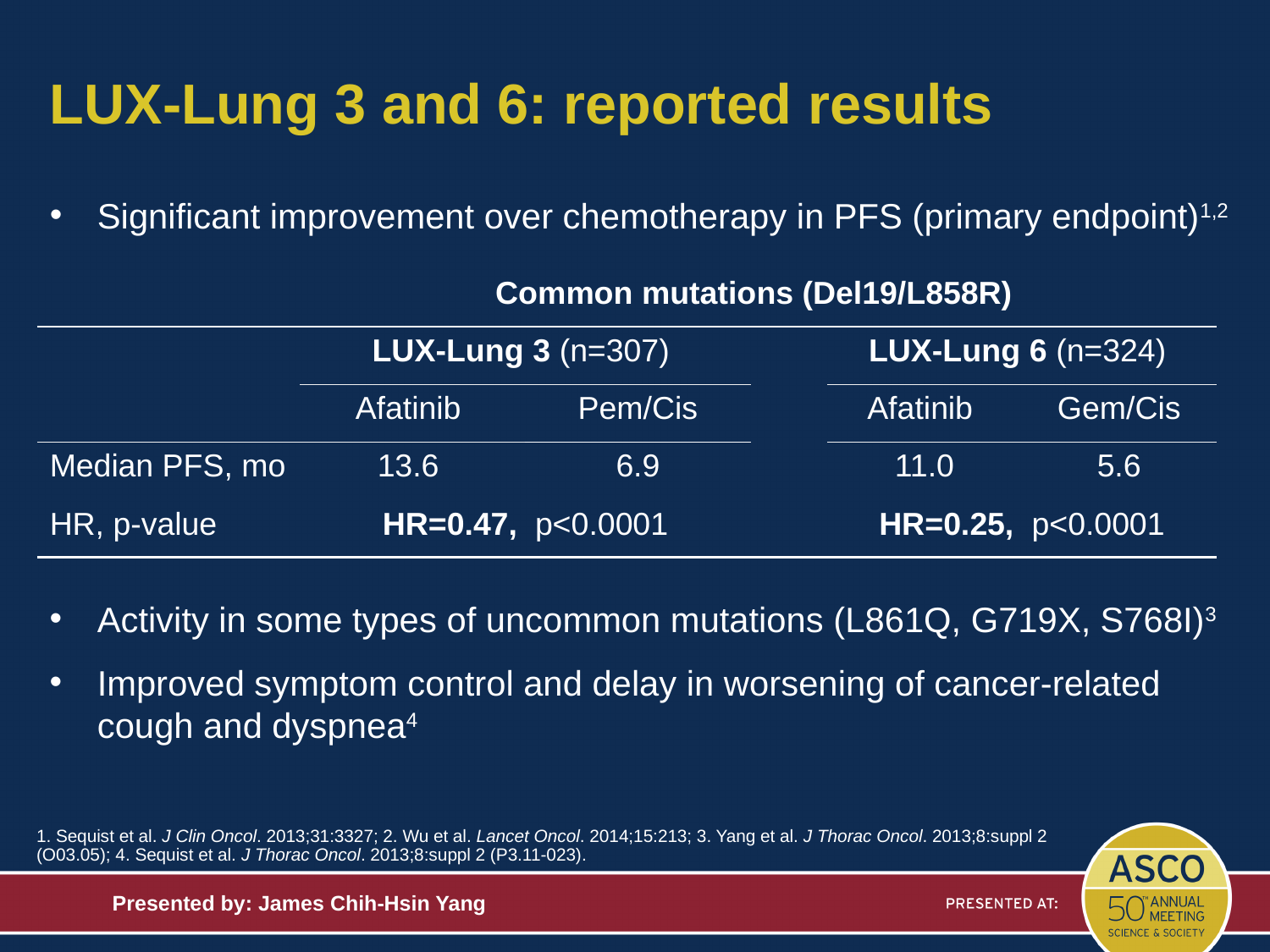

# LUX-Lung 3 and 6: reported results
Significant improvement over chemotherapy in PFS (primary endpoint)1,2
|  | Common mutations (Del19/L858R) |  |  |  |  |
| --- | --- | --- | --- | --- | --- |
|  | LUX-Lung 3 (n=307) |  |  | LUX-Lung 6 (n=324) |  |
|  | Afatinib | Pem/Cis |  | Afatinib | Gem/Cis |
| Median PFS, mo | 13.6 | 6.9 |  | 11.0 | 5.6 |
| HR, p-value | HR=0.47, p<0.0001 |  |  | HR=0.25, p<0.0001 |  |
Activity in some types of uncommon mutations (L861Q, G719X, S768I)3
Improved symptom control and delay in worsening of cancer-related cough and dyspnea4
1. Sequist et al. J Clin Oncol. 2013;31:3327; 2. Wu et al. Lancet Oncol. 2014;15:213; 3. Yang et al. J Thorac Oncol. 2013;8:suppl 2 (O03.05); 4. Sequist et al. J Thorac Oncol. 2013;8:suppl 2 (P3.11-023).
Presented by: James Chih-Hsin Yang